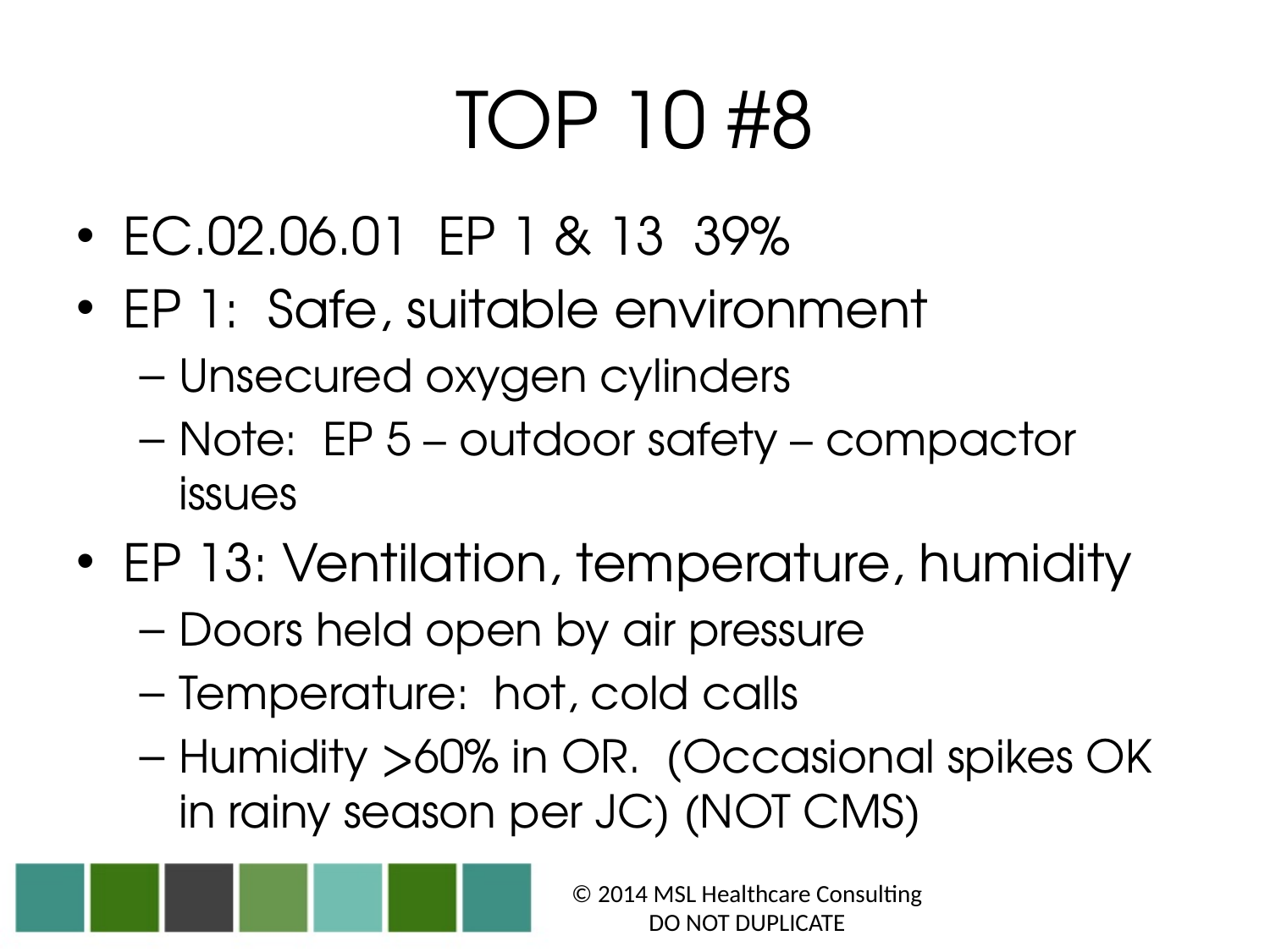

# TOP 10 #8
EC.02.06.01  EP 1 & 13  39%
EP 1:  Safe, suitable environment
Unsecured oxygen cylinders
Note:  EP 5 – outdoor safety – compactor issues
EP 13: Ventilation, temperature, humidity
Doors held open by air pressure
Temperature:  hot, cold calls
Humidity >60% in OR.  (Occasional spikes OK in rainy season per JC) (NOT CMS)
© 2014 MSL Healthcare Consulting
DO NOT DUPLICATE